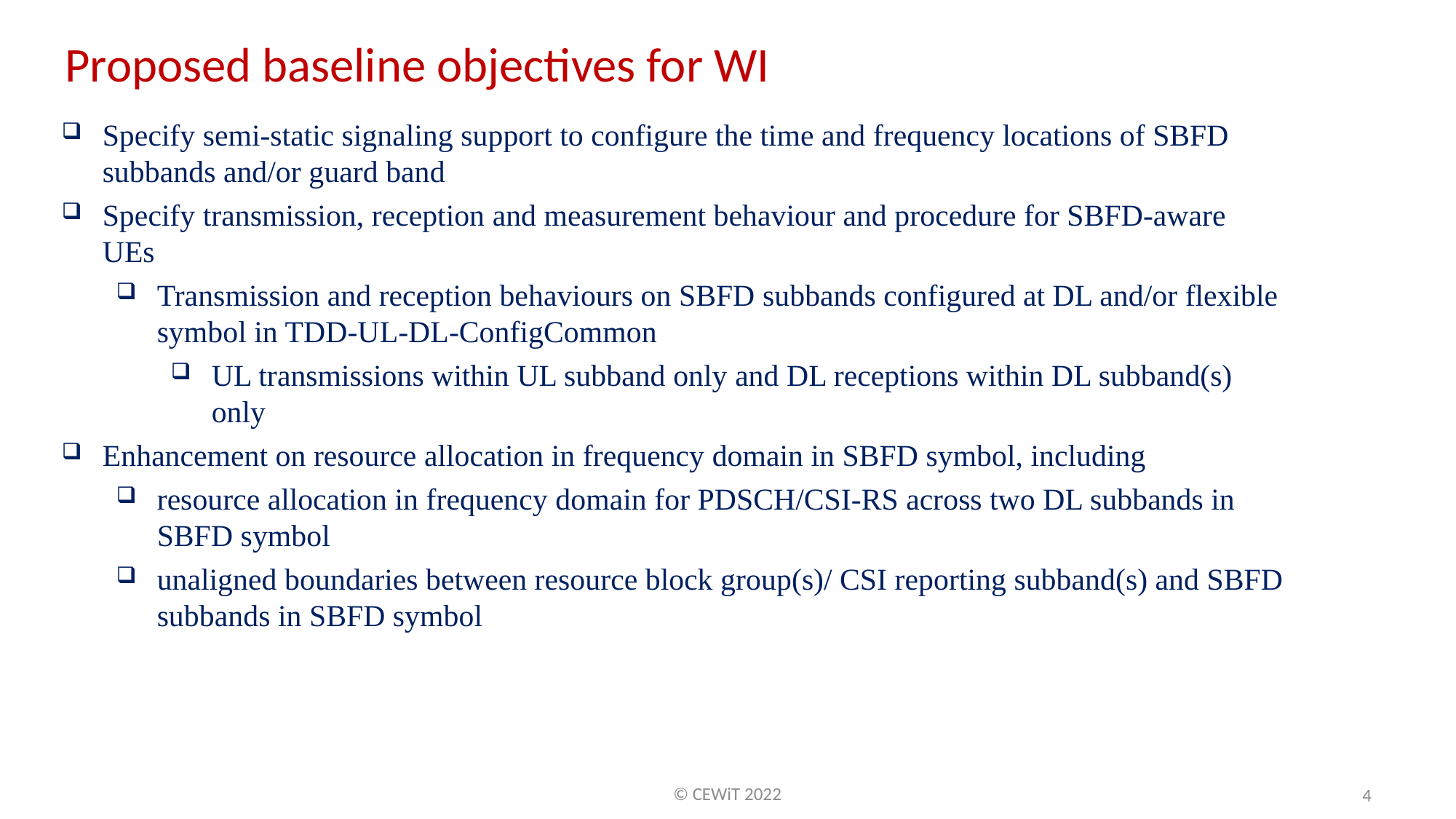

Proposed baseline objectives for WI
Specify semi-static signaling support to configure the time and frequency locations of SBFD subbands and/or guard band
Specify transmission, reception and measurement behaviour and procedure for SBFD-aware UEs
Transmission and reception behaviours on SBFD subbands configured at DL and/or flexible symbol in TDD-UL-DL-ConfigCommon
UL transmissions within UL subband only and DL receptions within DL subband(s) only
Enhancement on resource allocation in frequency domain in SBFD symbol, including
resource allocation in frequency domain for PDSCH/CSI-RS across two DL subbands in SBFD symbol
unaligned boundaries between resource block group(s)/ CSI reporting subband(s) and SBFD subbands in SBFD symbol

© CEWiT 2022
4